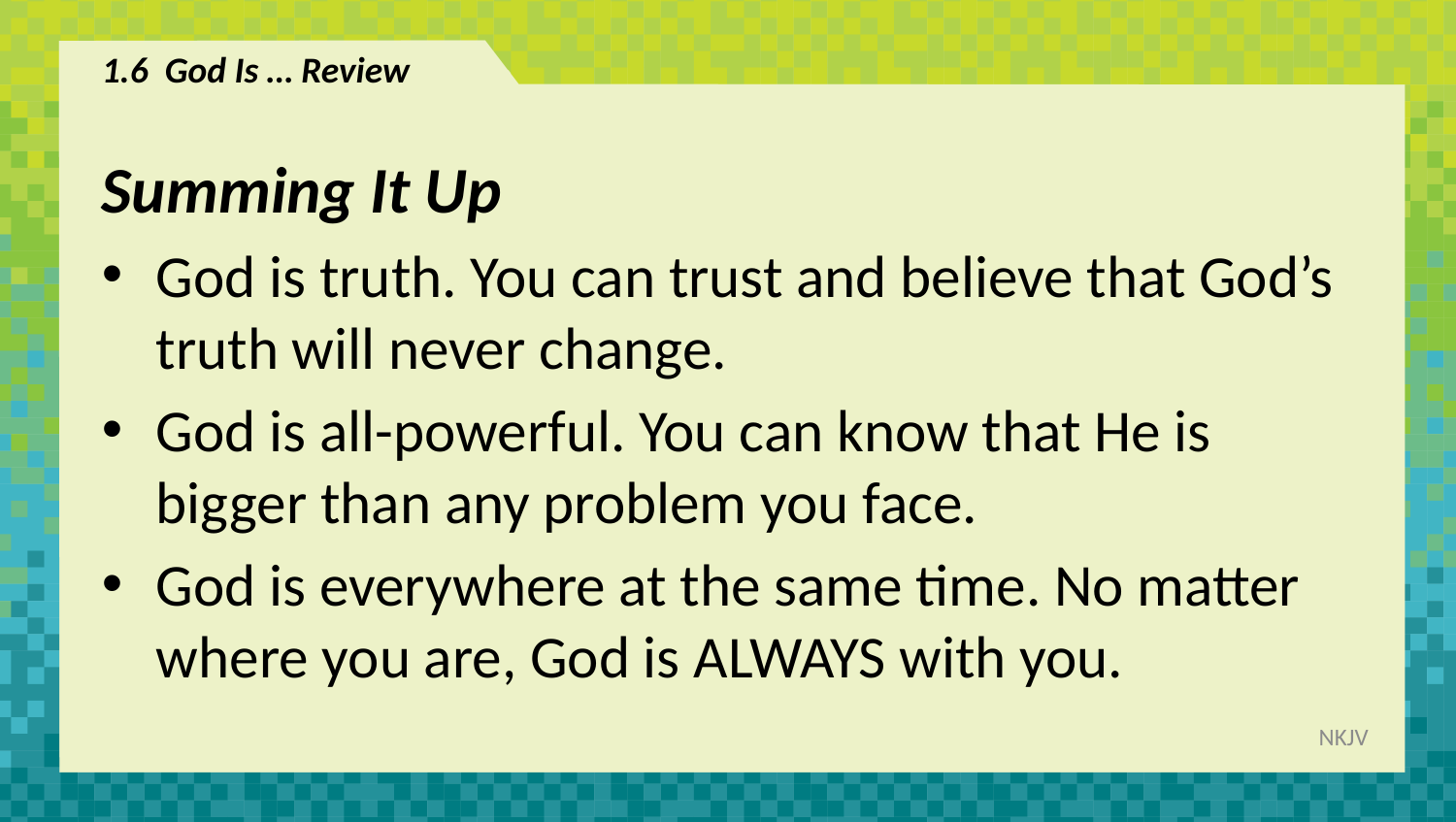

# 1.6  God Is … Review
Summing It Up
God is truth. You can trust and believe that God’s truth will never change.
God is all-powerful. You can know that He is bigger than any problem you face.
God is everywhere at the same time. No matter where you are, God is ALWAYS  with you.
NKJV